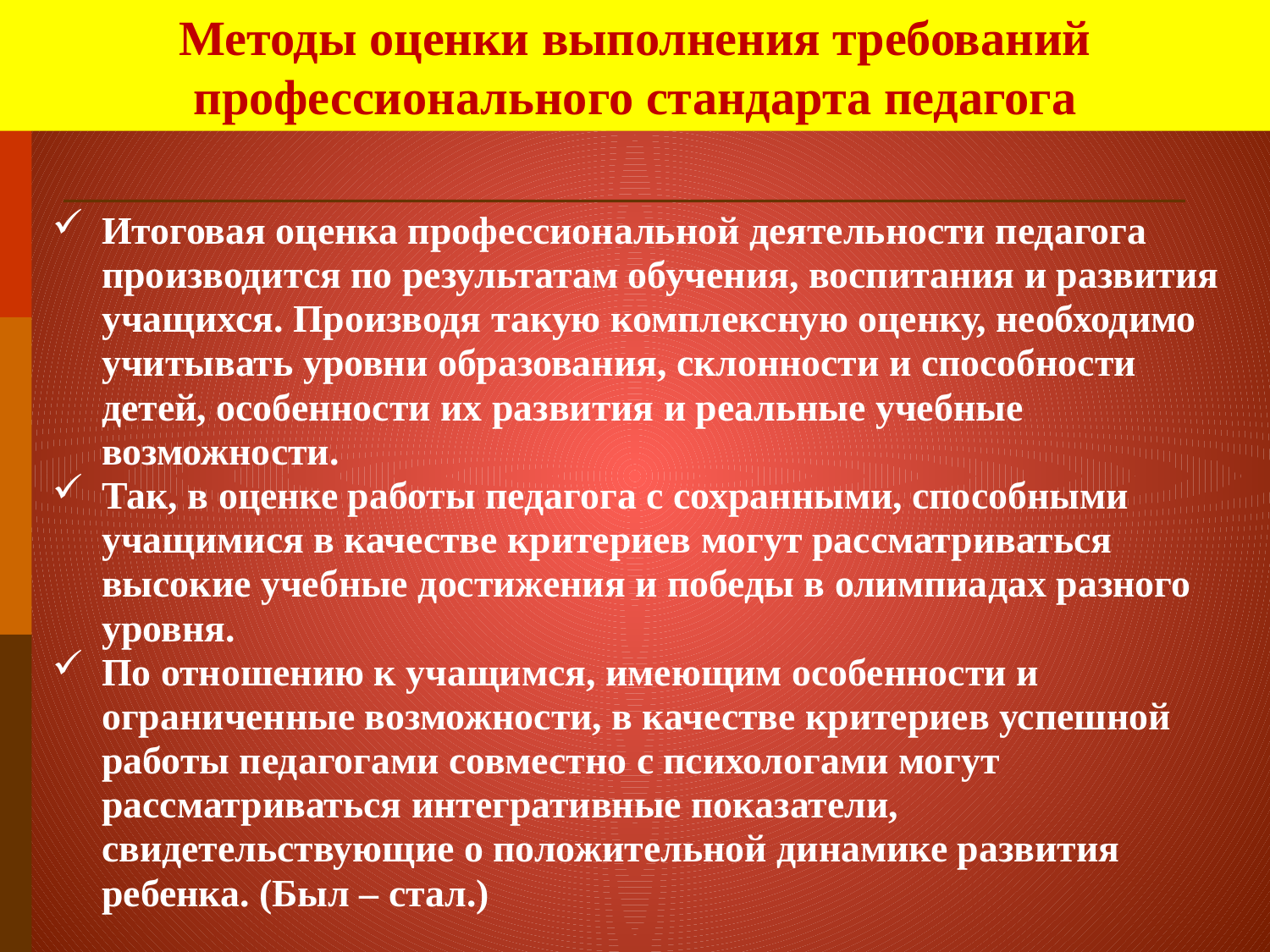

Методы оценки выполнения требований профессионального стандарта педагога
Итоговая оценка профессиональной деятельности педагога производится по результатам обучения, воспитания и развития учащихся. Производя такую комплексную оценку, необходимо учитывать уровни образования, склонности и способности детей, особенности их развития и реальные учебные возможности.
Так, в оценке работы педагога с сохранными, способными учащимися в качестве критериев могут рассматриваться высокие учебные достижения и победы в олимпиадах разного уровня.
По отношению к учащимся, имеющим особенности и ограниченные возможности, в качестве критериев успешной работы педагогами совместно с психологами могут рассматриваться интегративные показатели, свидетельствующие о положительной динамике развития ребенка. (Был – стал.)